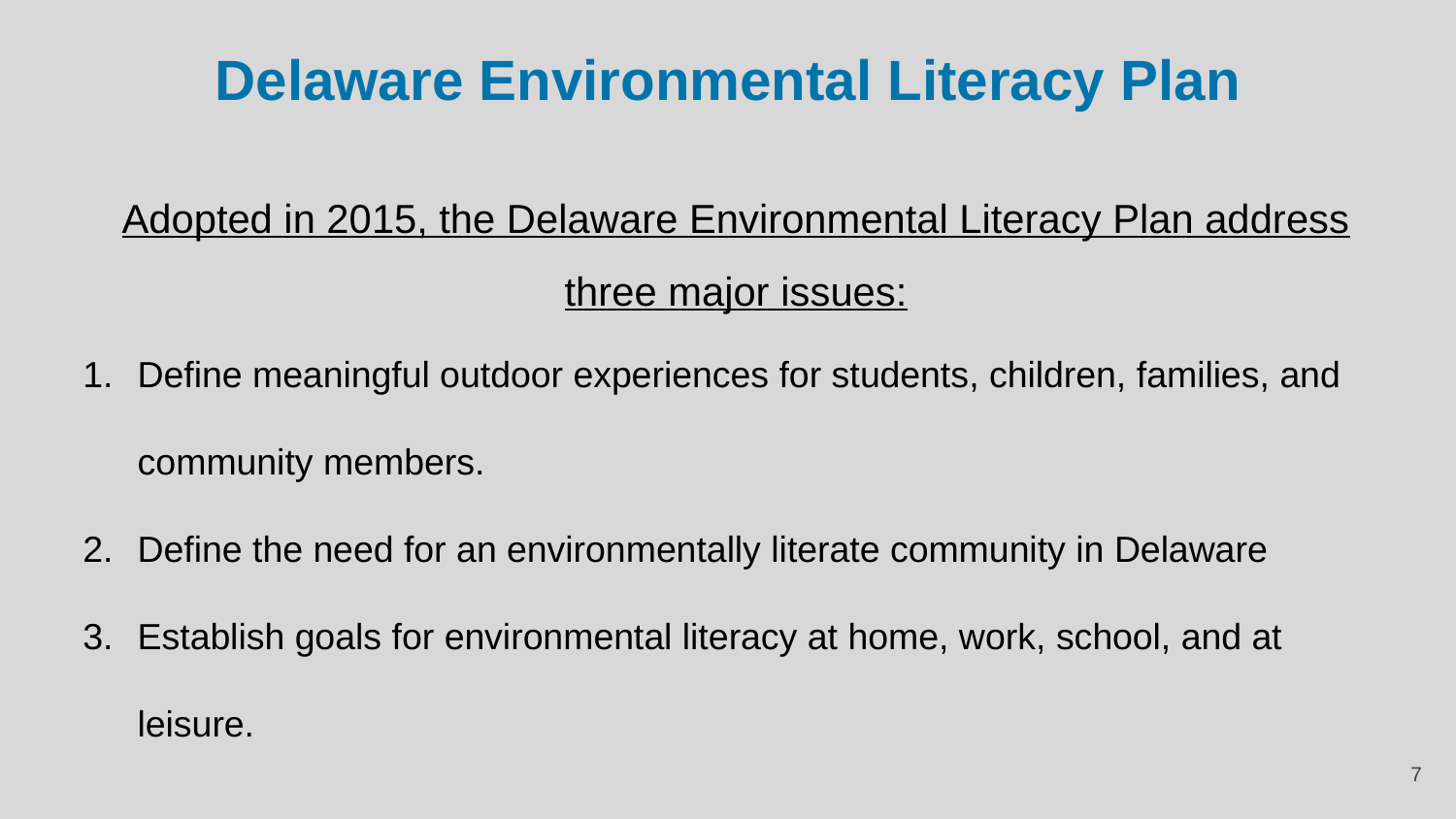

# Delaware Environmental Literacy Plan
Adopted in 2015, the Delaware Environmental Literacy Plan address three major issues:
Define meaningful outdoor experiences for students, children, families, and community members.
Define the need for an environmentally literate community in Delaware
Establish goals for environmental literacy at home, work, school, and at leisure.
7